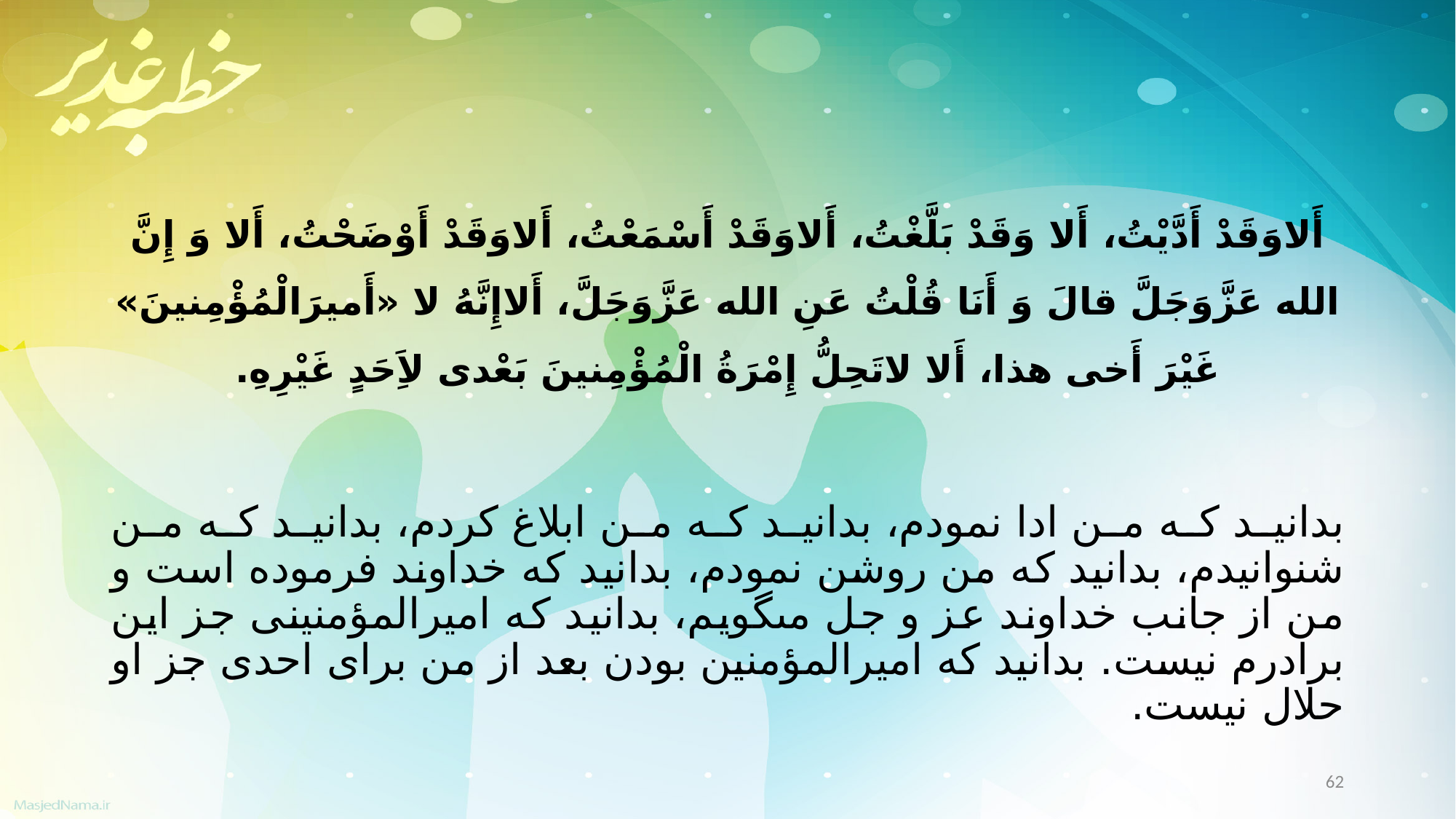

أَلاوَقَدْ أَدَّیْتُ، أَلا وَقَدْ بَلَّغْتُ، أَلاوَقَدْ أَسْمَعْتُ، أَلاوَقَدْ أَوْضَحْتُ، أَلا وَ إِنَّ الله عَزَّوَجَلَّ قالَ وَ أَنَا قُلْتُ عَنِ الله عَزَّوَجَلَّ، أَلاإِنَّهُ لا «أَمیرَالْمُؤْمِنینَ» غَیْرَ أَخی هذا، أَلا لاتَحِلُّ إِمْرَةُ الْمُؤْمِنینَ بَعْدی لاَِحَدٍ غَیْرِهِ.
بدانید که من ادا نمودم، بدانید که من ابلاغ کردم، بدانید که من شنوانیدم، بدانید که من روشن نمودم، بدانید که خداوند فرموده است و من از جانب خداوند عز و جل مى‏گویم، بدانید که امیرالمؤمنینى جز این برادرم نیست. بدانید که امیرالمؤمنین بودن بعد از من براى احدى جز او حلال نیست.
62